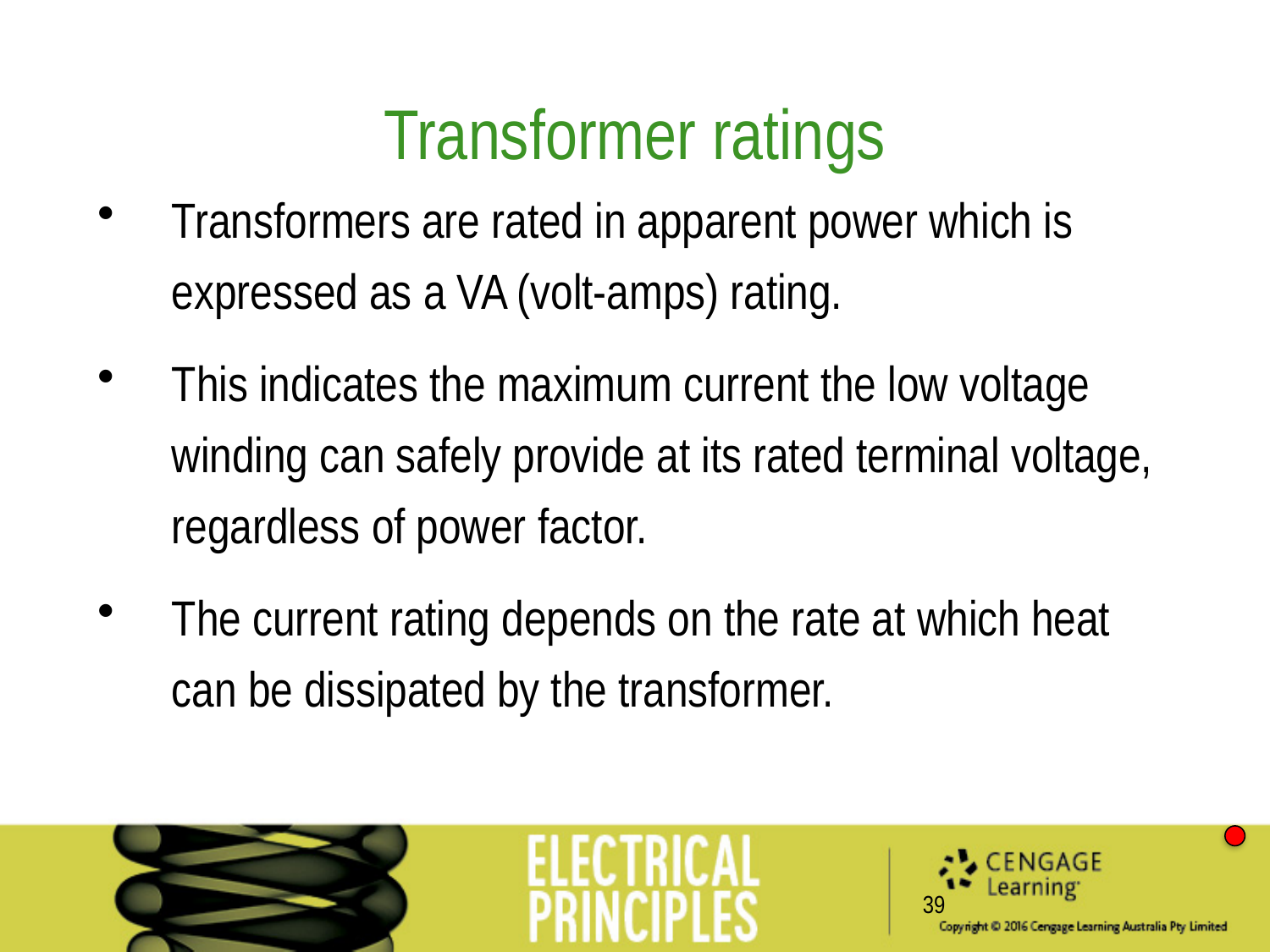

Transformer ratings
Transformers are rated in apparent power which is expressed as a VA (volt-amps) rating.
This indicates the maximum current the low voltage winding can safely provide at its rated terminal voltage, regardless of power factor.
The current rating depends on the rate at which heat can be dissipated by the transformer.

39